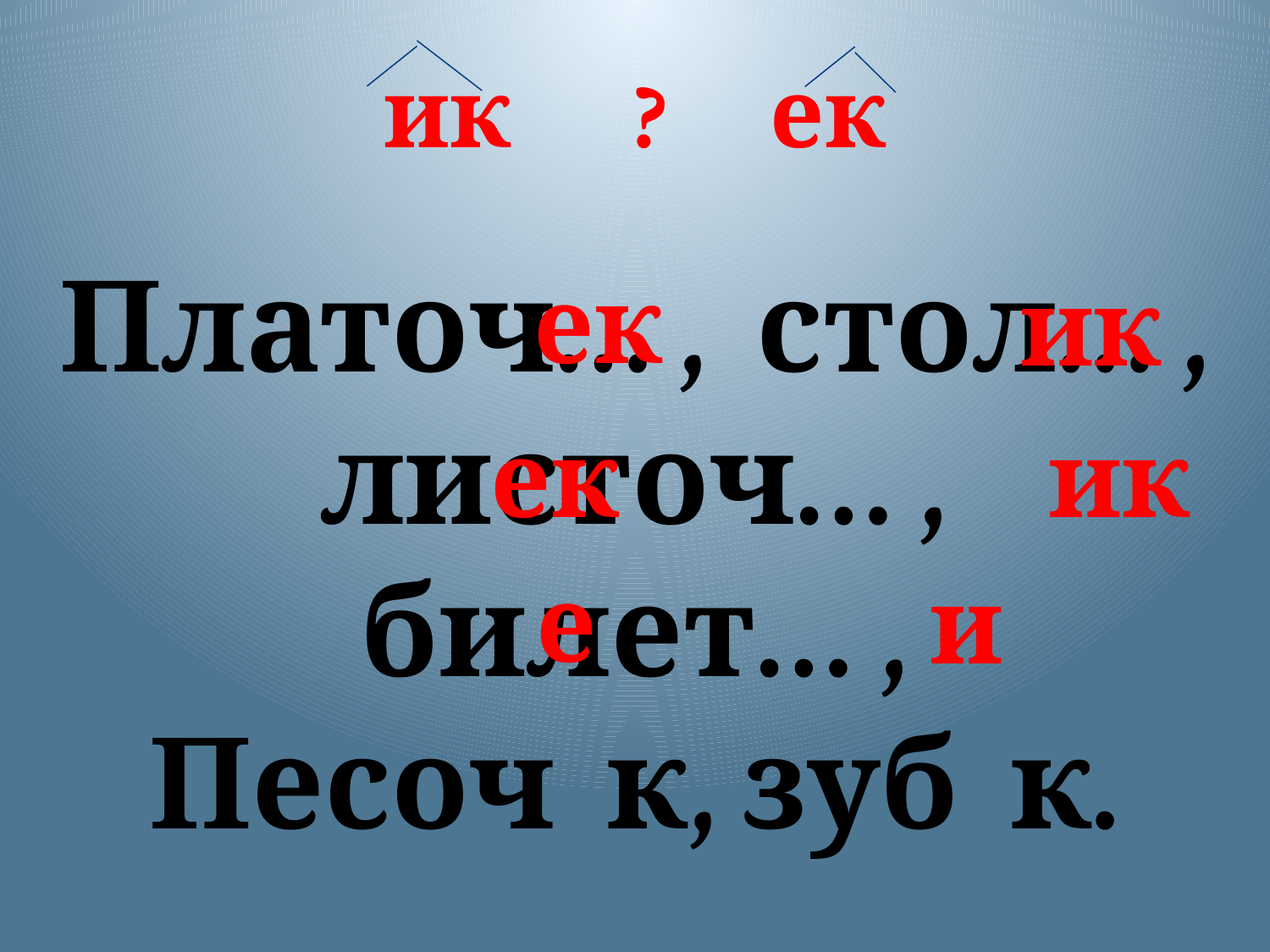

ик      ?     ек
Платоч… ,  стол… ,
листоч… , билет… ,
Песоч  к, зуб  к.
ек
ик
ек
ик
е
и